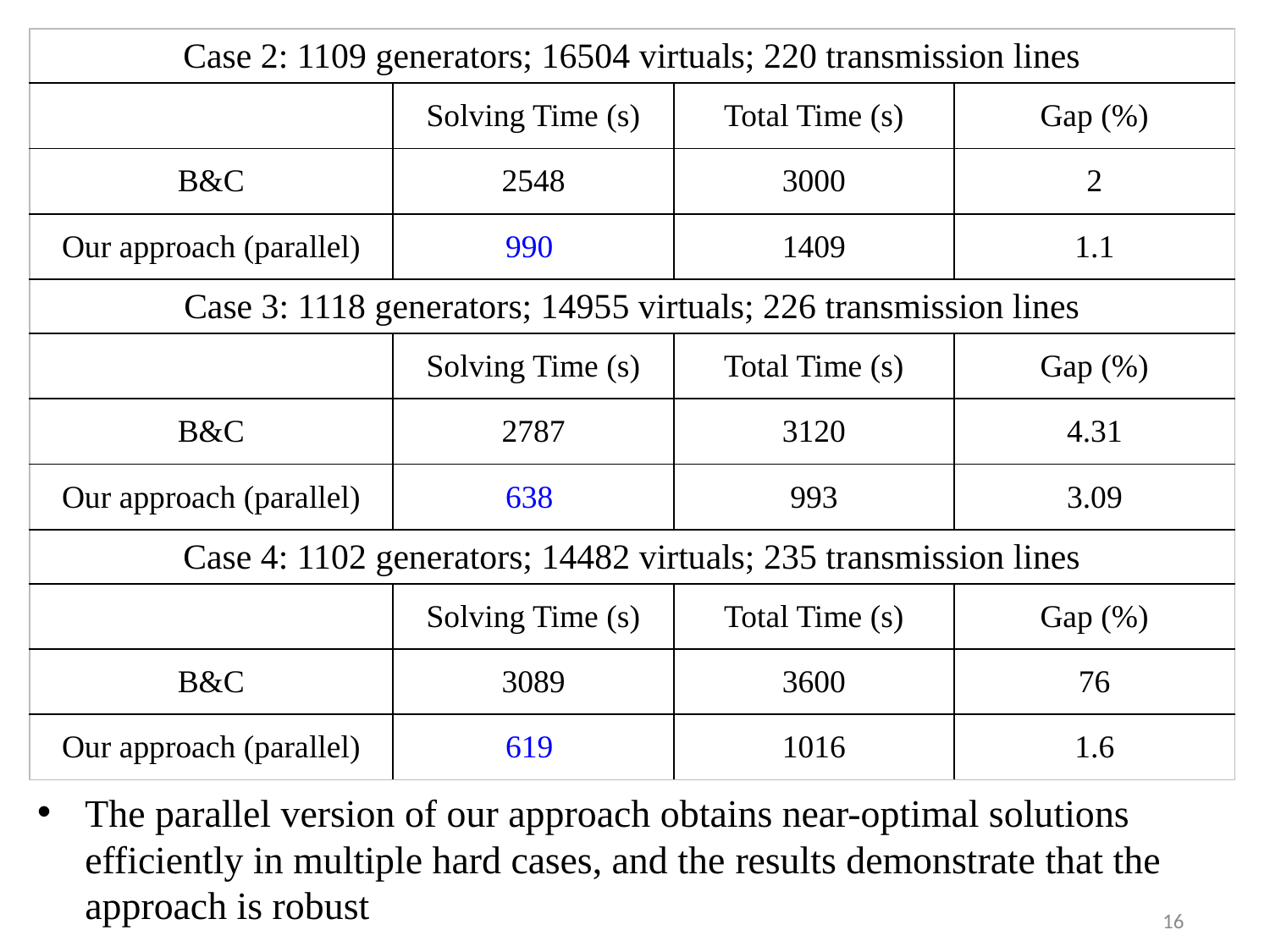

| Case 2: 1109 generators; 16504 virtuals; 220 transmission lines |  |  |  |
| --- | --- | --- | --- |
|  | Solving Time (s) | Total Time (s) | Gap (%) |
| B&C | 2548 | 3000 | 2 |
| Our approach (parallel) | 990 | 1409 | 1.1 |
| Case 3: 1118 generators; 14955 virtuals; 226 transmission lines |  |  |  |
|  | Solving Time (s) | Total Time (s) | Gap (%) |
| B&C | 2787 | 3120 | 4.31 |
| Our approach (parallel) | 638 | 993 | 3.09 |
| Case 4: 1102 generators; 14482 virtuals; 235 transmission lines |  |  |  |
|  | Solving Time (s) | Total Time (s) | Gap (%) |
| B&C | 3089 | 3600 | 76 |
| Our approach (parallel) | 619 | 1016 | 1.6 |
The parallel version of our approach obtains near-optimal solutions efficiently in multiple hard cases, and the results demonstrate that the approach is robust
16